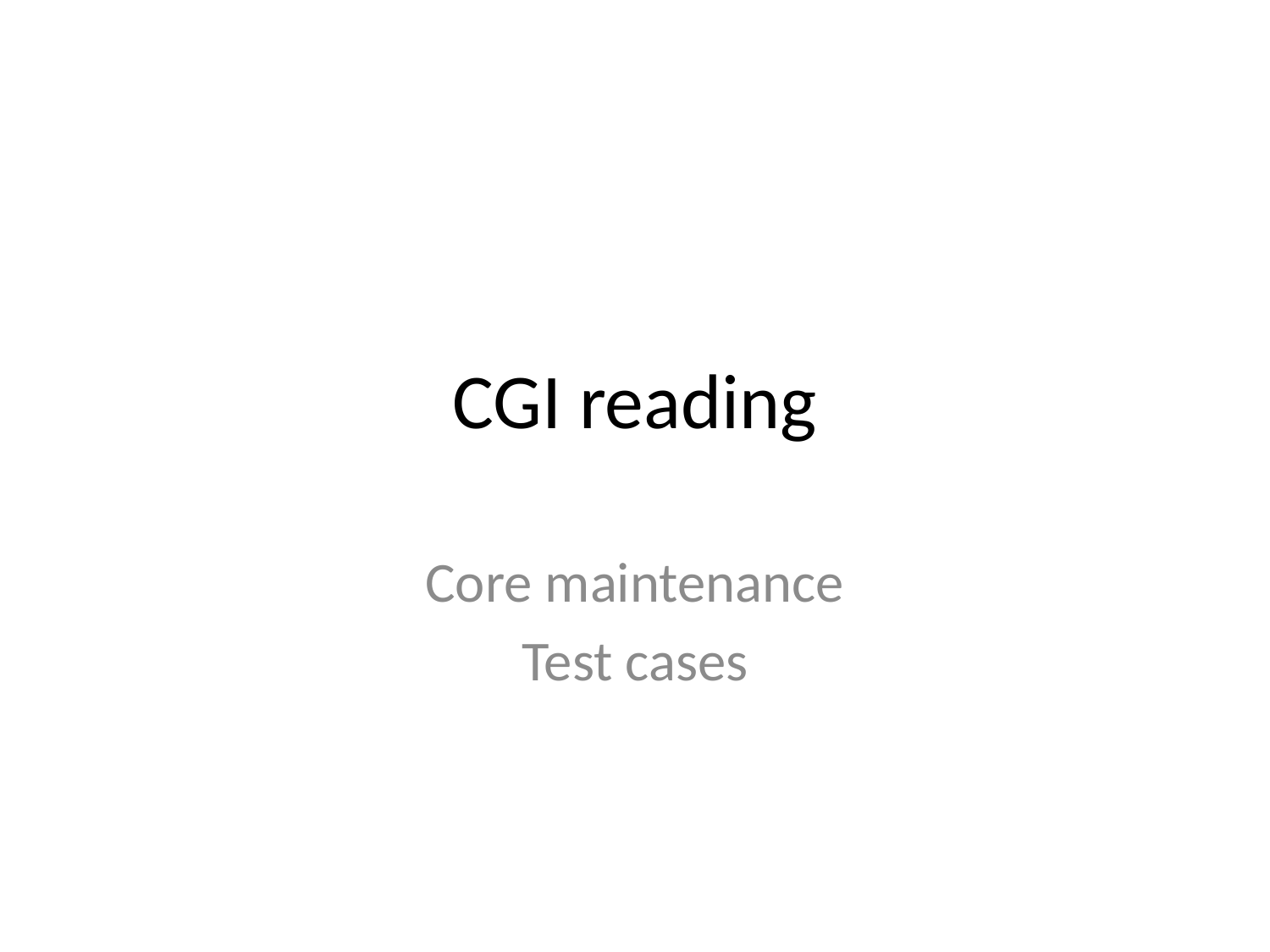

# CGI reading
Core maintenance
Test cases